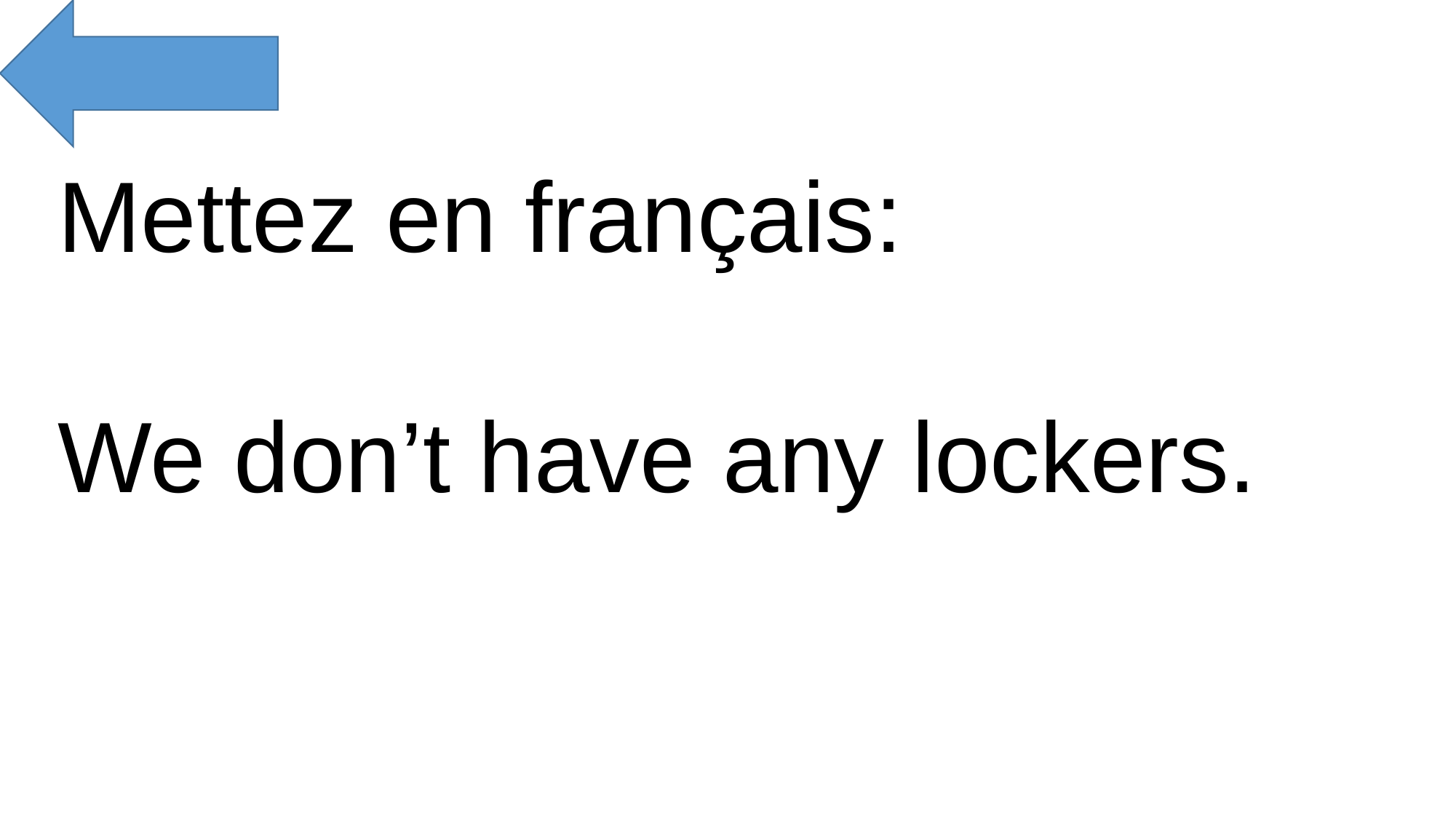

Mettez en français:

We don’t have any lockers.